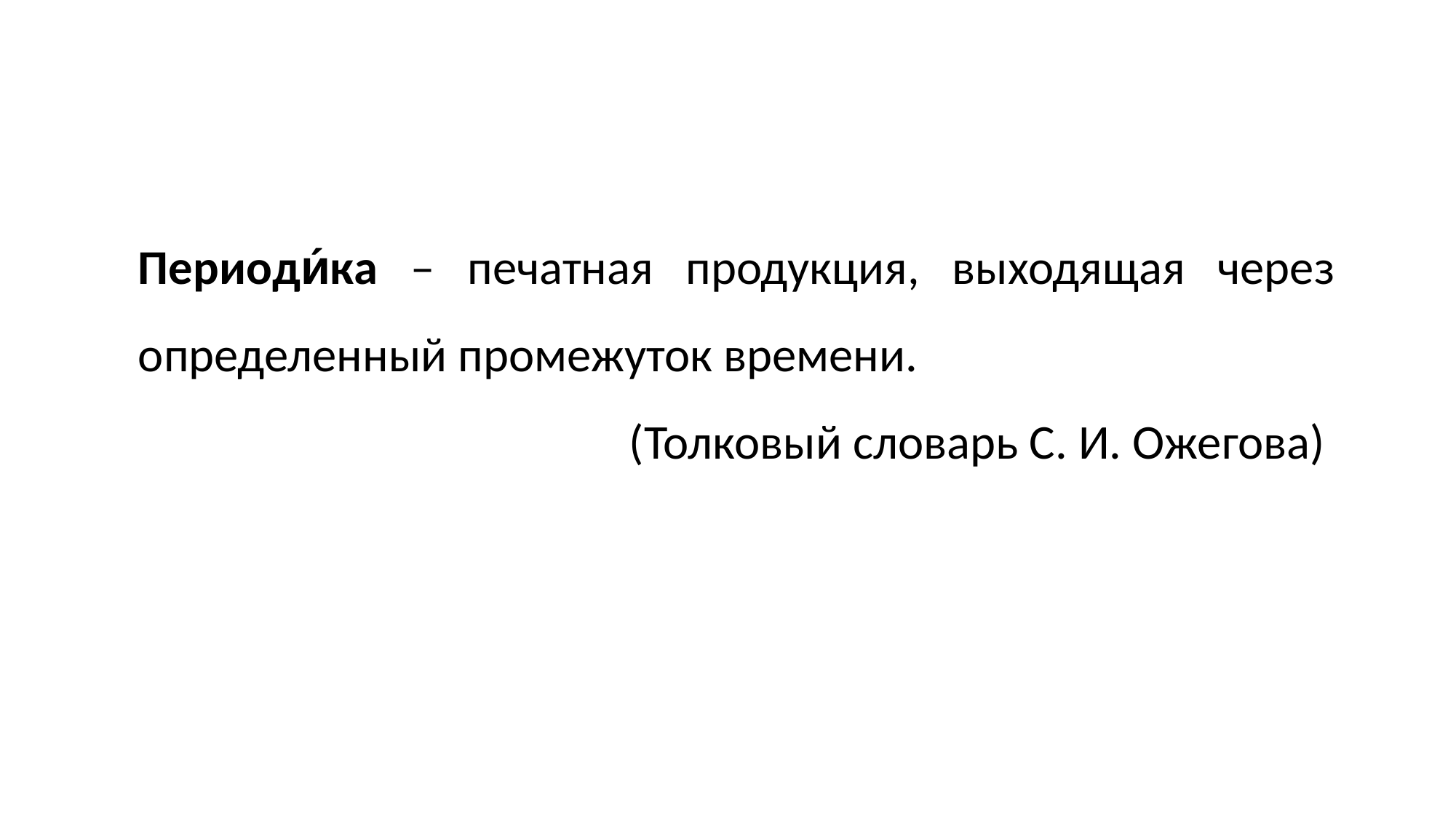

Периоди́ка – печатная продукция, выходящая через определенный промежуток времени.
                                             (Толковый словарь С. И. Ожегова)